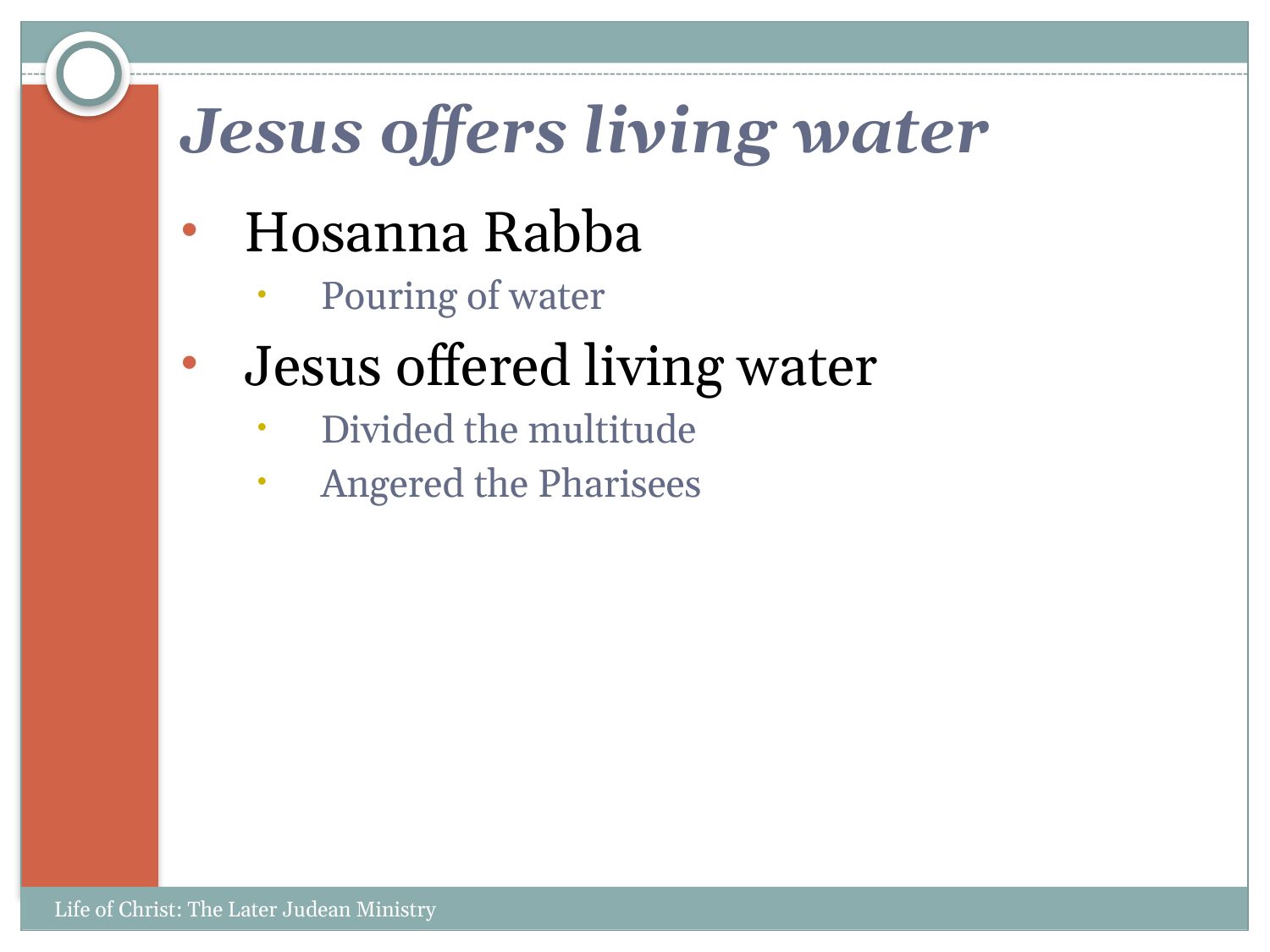

# Jesus offers living water
Hosanna Rabba
Pouring of water
Jesus offered living water
Divided the multitude
Angered the Pharisees

Life of Christ: The Later Judean Ministry